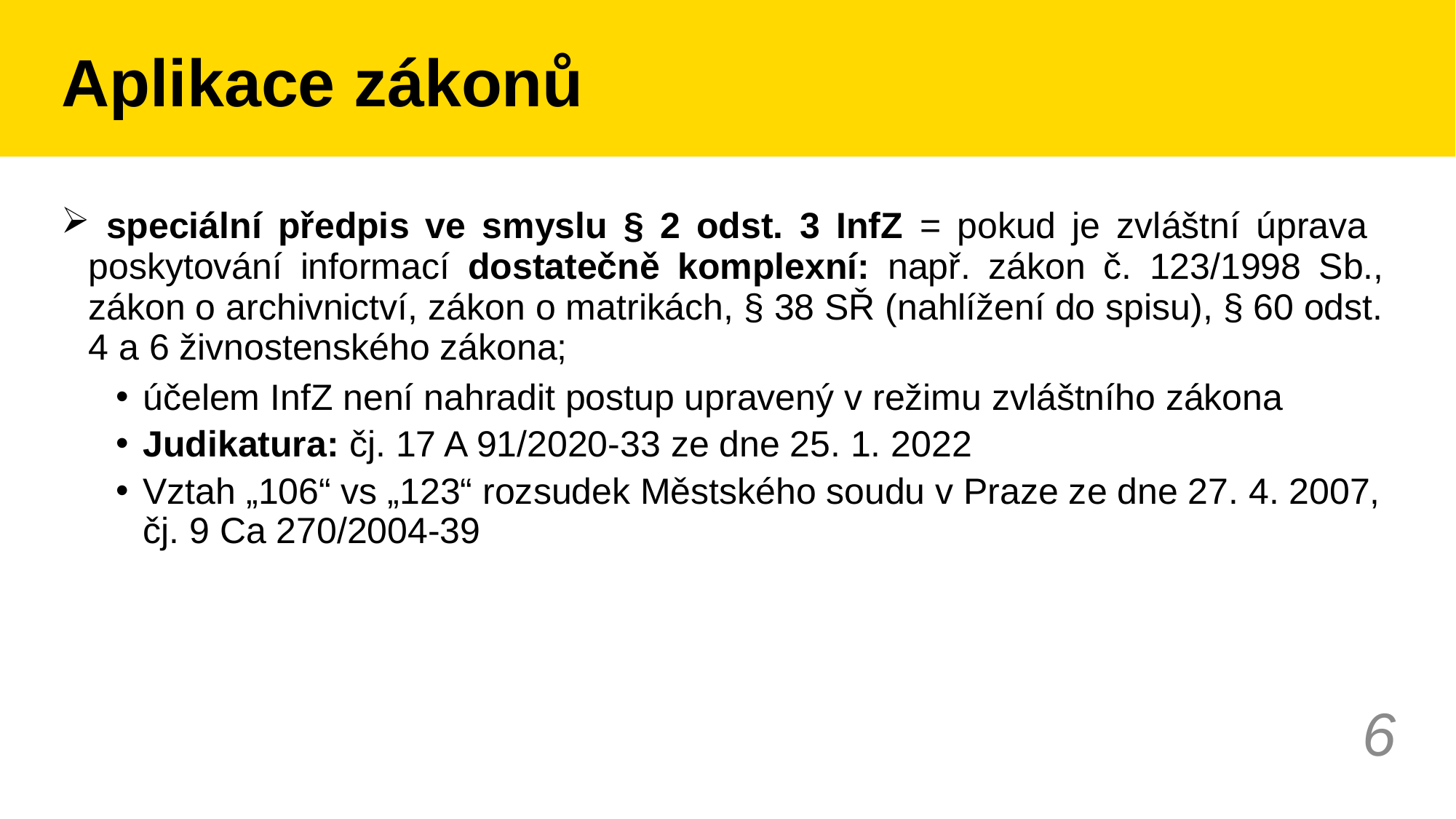

# Aplikace zákonů
 speciální předpis ve smyslu § 2 odst. 3 InfZ = pokud je zvláštní úprava  poskytování informací dostatečně komplexní: např. zákon č. 123/1998 Sb., zákon o archivnictví, zákon o matrikách, § 38 SŘ (nahlížení do spisu), § 60 odst. 4 a 6 živnostenského zákona;
účelem InfZ není nahradit postup upravený v režimu zvláštního zákona
Judikatura: čj. 17 A 91/2020-33 ze dne 25. 1. 2022
Vztah „106“ vs „123“ rozsudek Městského soudu v Praze ze dne 27. 4. 2007, čj. 9 Ca 270/2004-39

6